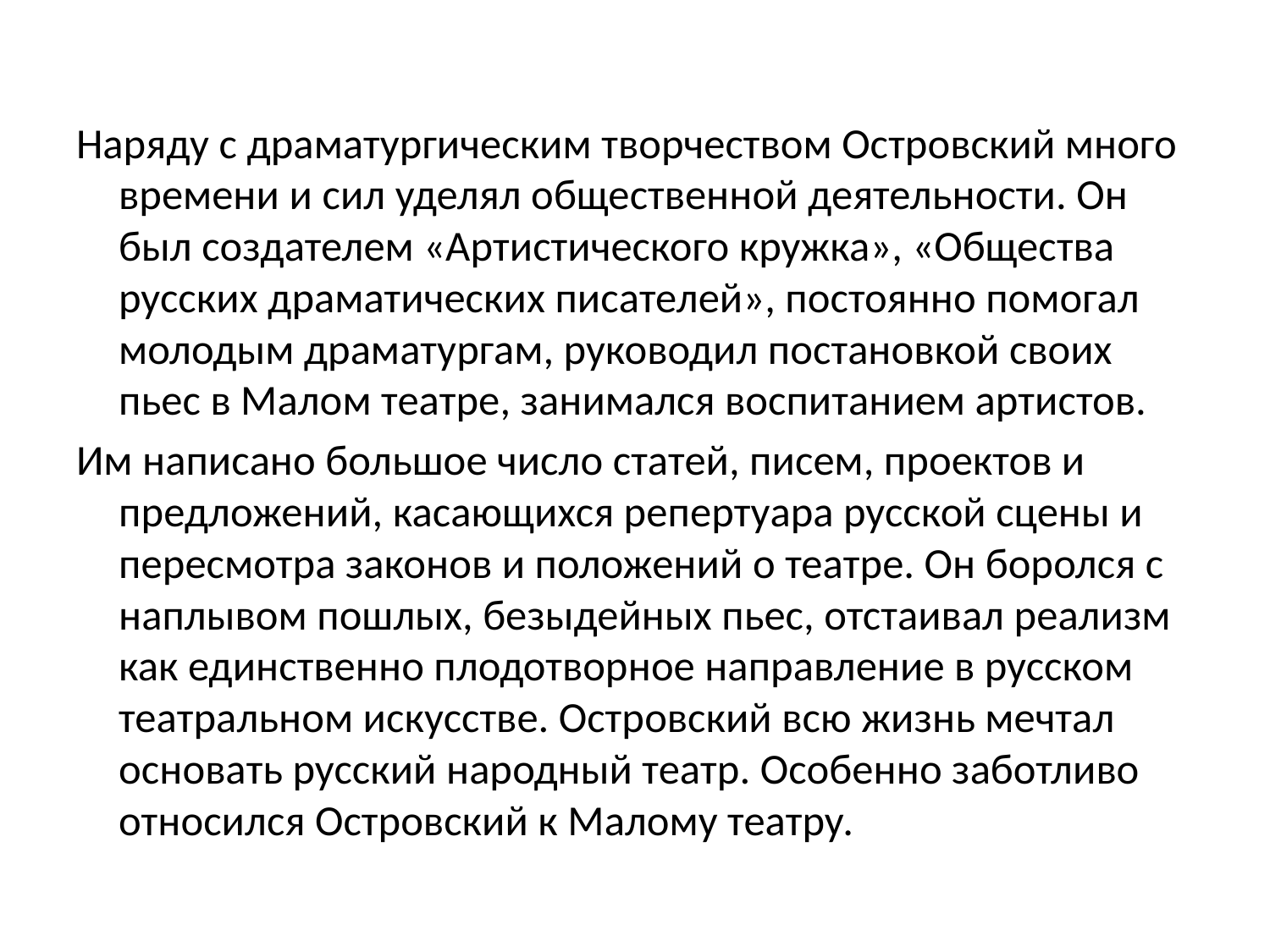

#
Наряду с драматургическим творчеством Островский много времени и сил уделял общественной деятельности. Он был создателем «Артистического кружка», «Общества русских драматических писателей», постоянно помогал молодым драматургам, руководил постановкой своих пьес в Малом театре, занимался воспитанием артистов.
Им написано большое число статей, писем, проектов и предложений, касающихся репертуара русской сцены и пересмотра законов и положений о театре. Он боролся с наплывом пошлых, безыдейных пьес, отстаивал реализм как единственно плодотворное направление в русском театральном искусстве. Островский всю жизнь мечтал основать русский народный театр. Особенно заботливо относился Островский к Малому театру.